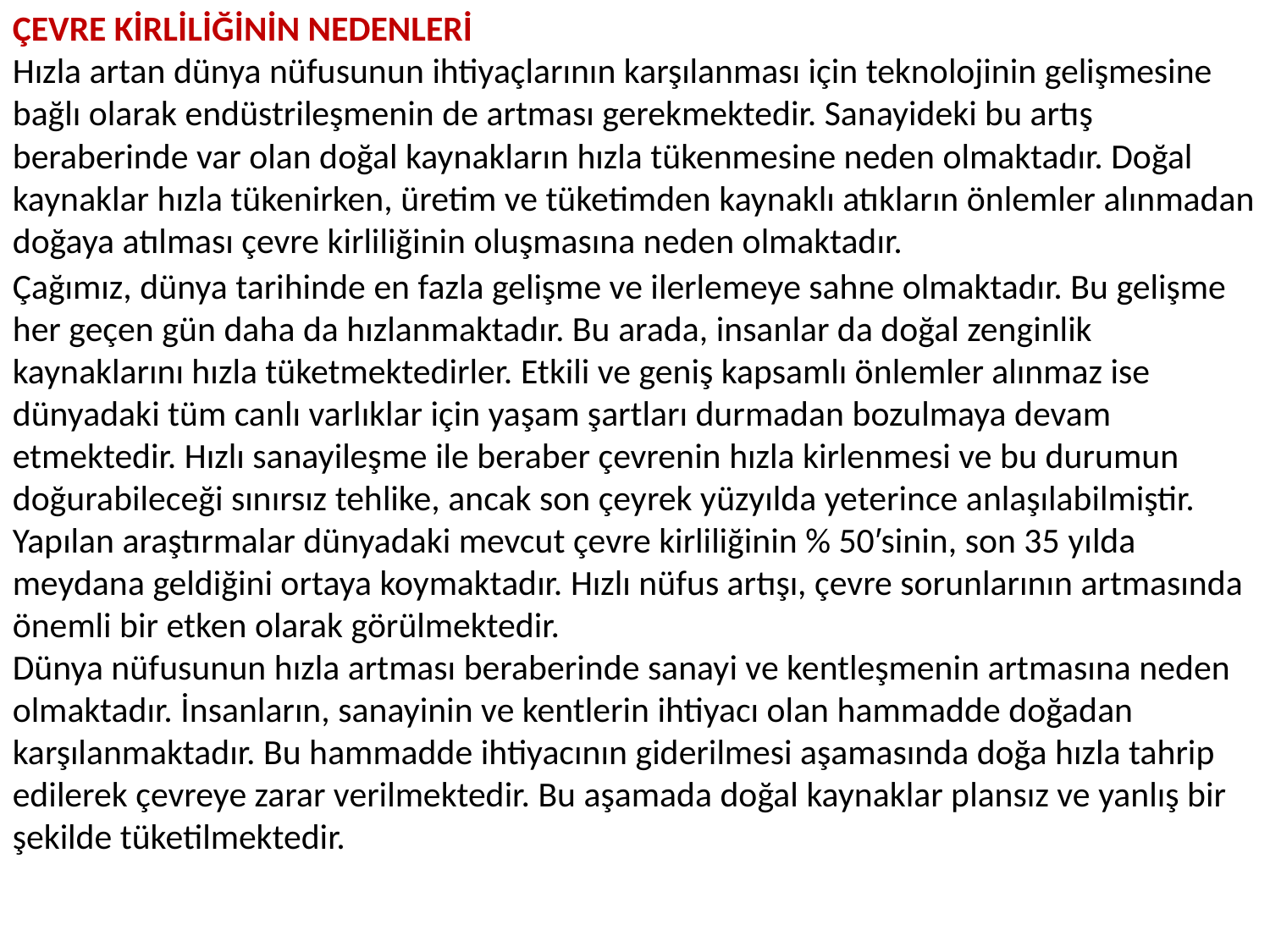

ÇEVRE KİRLİLİĞİNİN NEDENLERİ
Hızla artan dünya nüfusunun ihtiyaçlarının karşılanması için teknolojinin gelişmesine bağlı olarak endüstrileşmenin de artması gerekmektedir. Sanayideki bu artış beraberinde var olan doğal kaynakların hızla tükenmesine neden olmaktadır. Doğal kaynaklar hızla tükenirken, üretim ve tüketimden kaynaklı atıkların önlemler alınmadan doğaya atılması çevre kirliliğinin oluşmasına neden olmaktadır.
Çağımız, dünya tarihinde en fazla gelişme ve ilerlemeye sahne olmaktadır. Bu gelişme her geçen gün daha da hızlanmaktadır. Bu arada, insanlar da doğal zenginlik kaynaklarını hızla tüketmektedirler. Etkili ve geniş kapsamlı önlemler alınmaz ise dünyadaki tüm canlı varlıklar için yaşam şartları durmadan bozulmaya devam etmektedir. Hızlı sanayileşme ile beraber çevrenin hızla kirlenmesi ve bu durumun doğurabileceği sınırsız tehlike, ancak son çeyrek yüzyılda yeterince anlaşılabilmiştir.
Yapılan araştırmalar dünyadaki mevcut çevre kirliliğinin % 50′sinin, son 35 yılda meydana geldiğini ortaya koymaktadır. Hızlı nüfus artışı, çevre sorunlarının artmasında önemli bir etken olarak görülmektedir.
Dünya nüfusunun hızla artması beraberinde sanayi ve kentleşmenin artmasına neden olmaktadır. İnsanların, sanayinin ve kentlerin ihtiyacı olan hammadde doğadan karşılanmaktadır. Bu hammadde ihtiyacının giderilmesi aşamasında doğa hızla tahrip edilerek çevreye zarar verilmektedir. Bu aşamada doğal kaynaklar plansız ve yanlış bir şekilde tüketilmektedir.